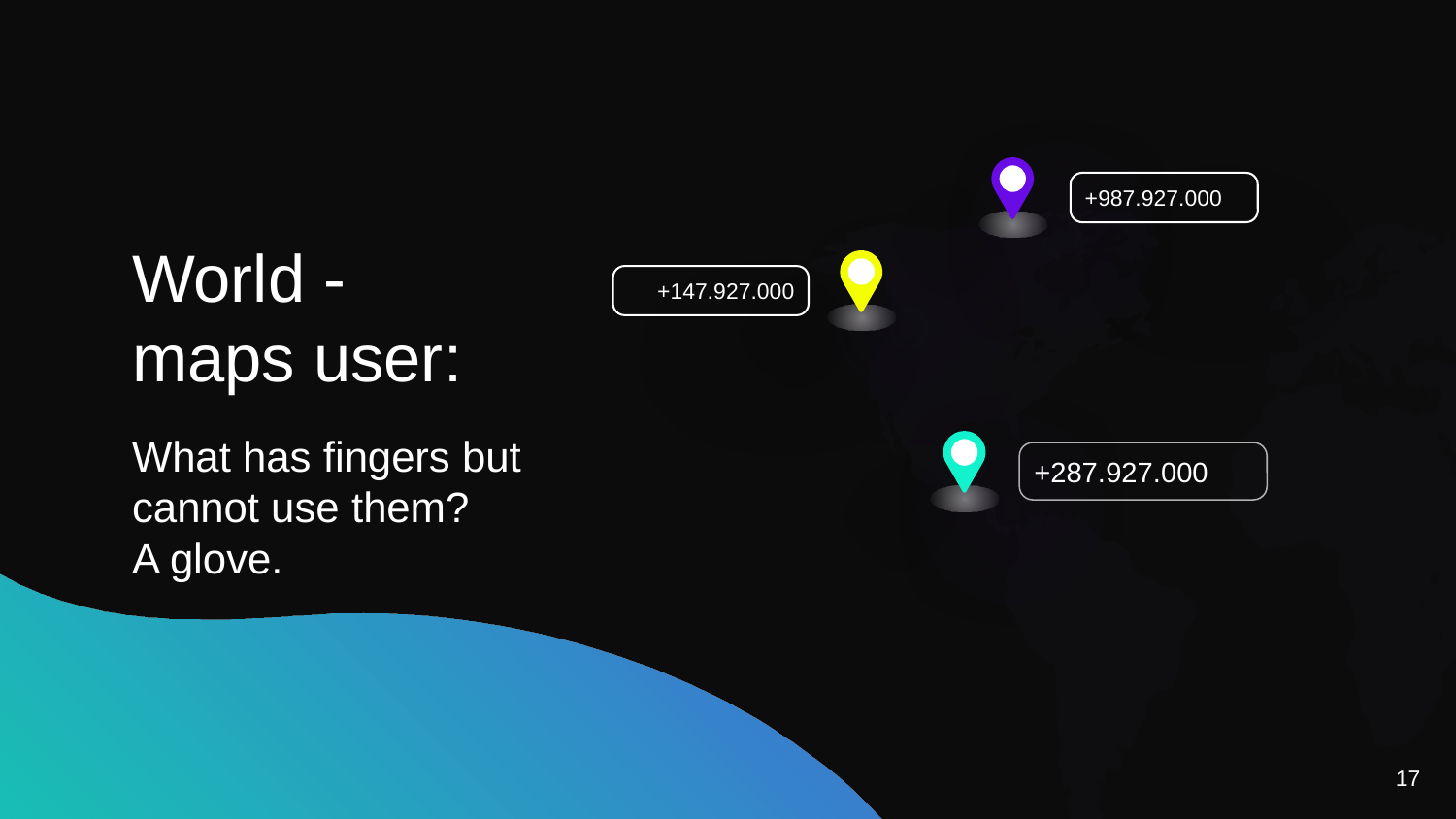

+987.927.000

World -maps user:

+147.927.000
What has fingers but cannot use them?
A glove.

+287.927.000